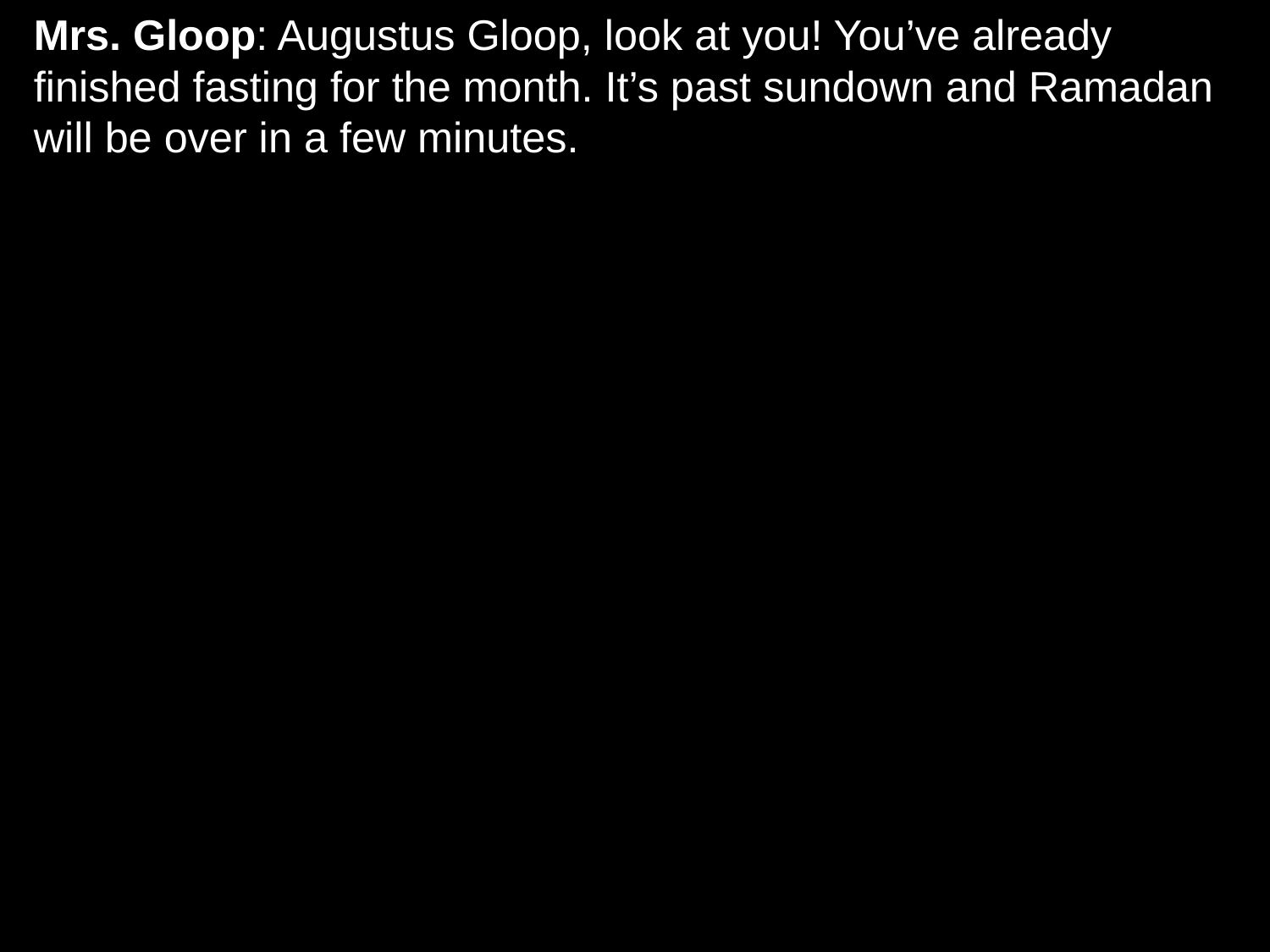

# Mrs. Gloop: Augustus Gloop, look at you! You’ve already finished fasting for the month. It’s past sundown and Ramadan will be over in a few minutes.